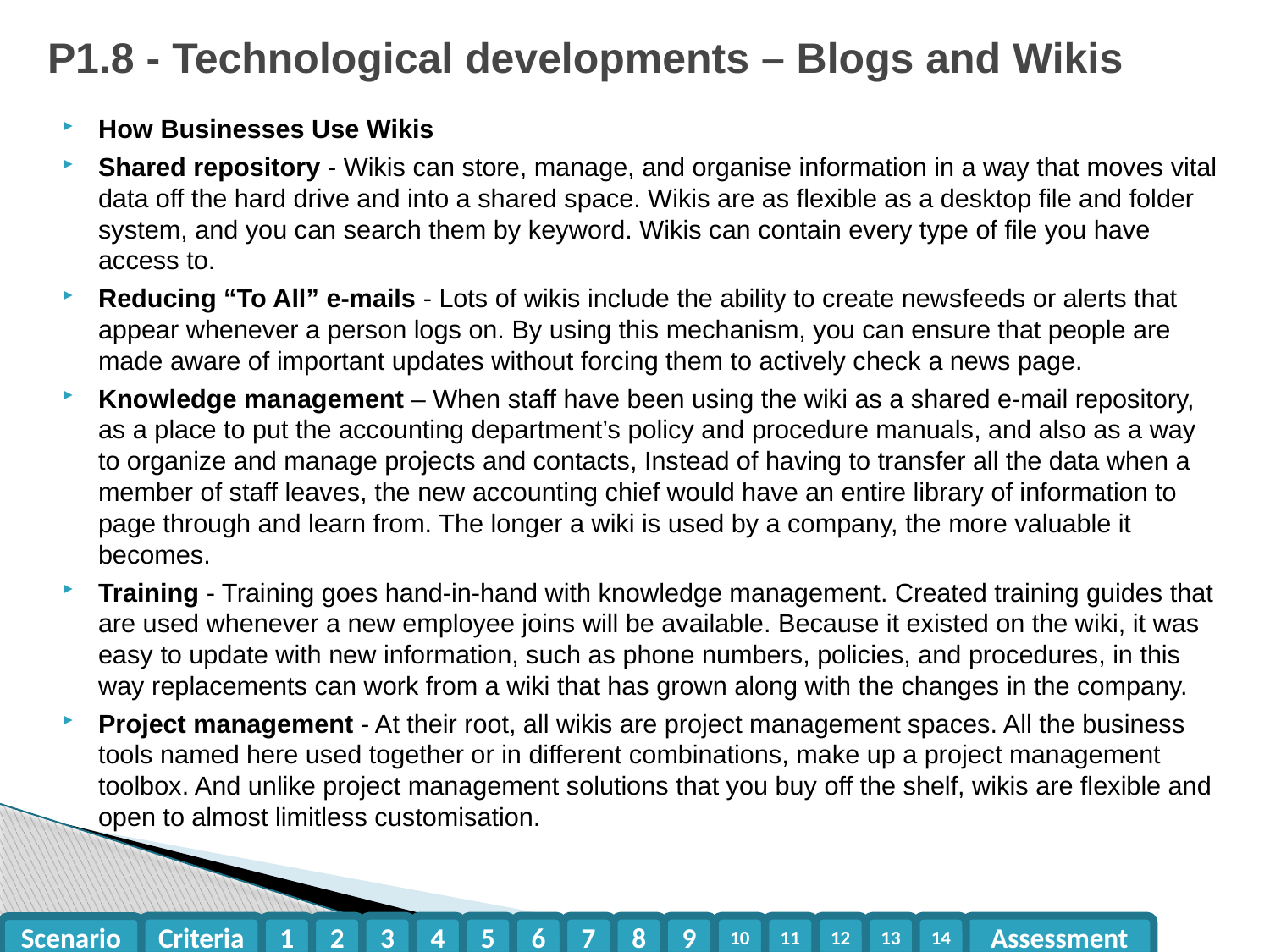

# P1.8 - Technological developments – Blogs and Wikis
How Businesses Use Wikis
Shared repository - Wikis can store, manage, and organise information in a way that moves vital data off the hard drive and into a shared space. Wikis are as flexible as a desktop file and folder system, and you can search them by keyword. Wikis can contain every type of file you have access to.
Reducing “To All” e-mails - Lots of wikis include the ability to create newsfeeds or alerts that appear whenever a person logs on. By using this mechanism, you can ensure that people are made aware of important updates without forcing them to actively check a news page.
Knowledge management – When staff have been using the wiki as a shared e-mail repository, as a place to put the accounting department’s policy and procedure manuals, and also as a way to organize and manage projects and contacts, Instead of having to transfer all the data when a member of staff leaves, the new accounting chief would have an entire library of information to page through and learn from. The longer a wiki is used by a company, the more valuable it becomes.
Training - Training goes hand-in-hand with knowledge management. Created training guides that are used whenever a new employee joins will be available. Because it existed on the wiki, it was easy to update with new information, such as phone numbers, policies, and procedures, in this way replacements can work from a wiki that has grown along with the changes in the company.
Project management - At their root, all wikis are project management spaces. All the business tools named here used together or in different combinations, make up a project management toolbox. And unlike project management solutions that you buy off the shelf, wikis are flexible and open to almost limitless customisation.